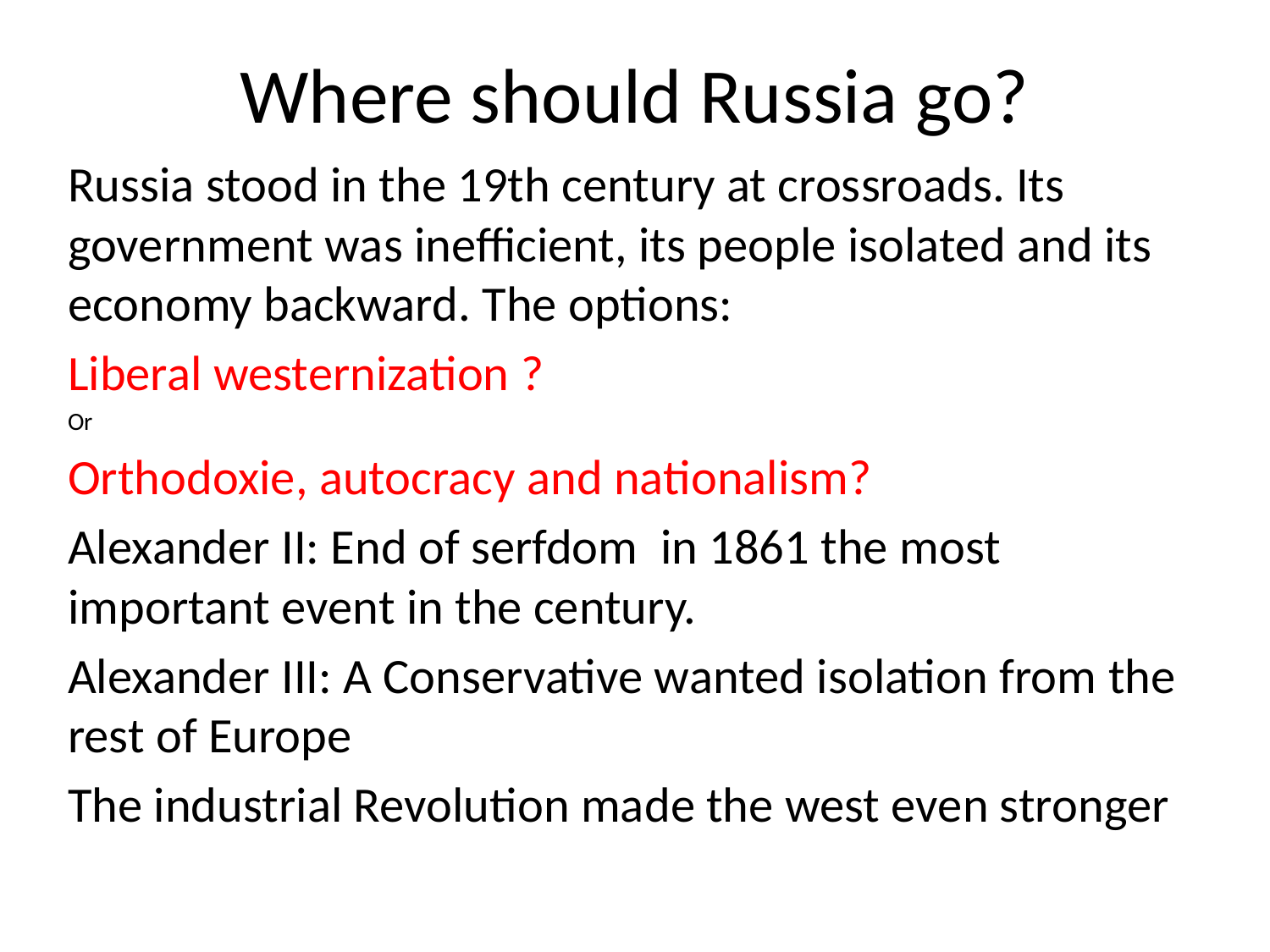

# Where should Russia go?
Russia stood in the 19th century at crossroads. Its government was inefficient, its people isolated and its economy backward. The options:
Liberal westernization ?
Or
Orthodoxie, autocracy and nationalism?
Alexander II: End of serfdom  in 1861 the most important event in the century.
Alexander III: A Conservative wanted isolation from the rest of Europe
The industrial Revolution made the west even stronger